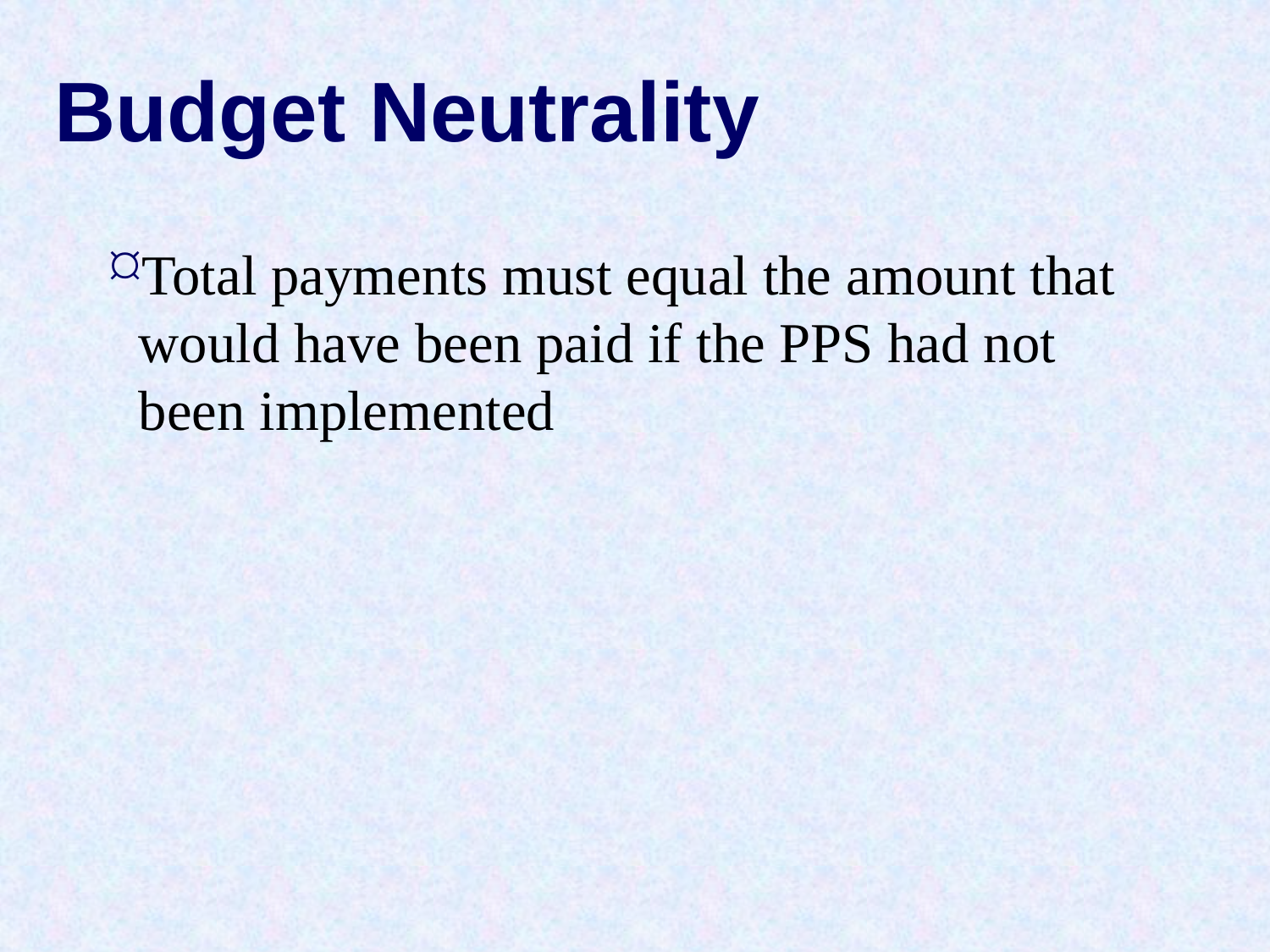

# Budget Neutrality
Total payments must equal the amount that would have been paid if the PPS had not been implemented